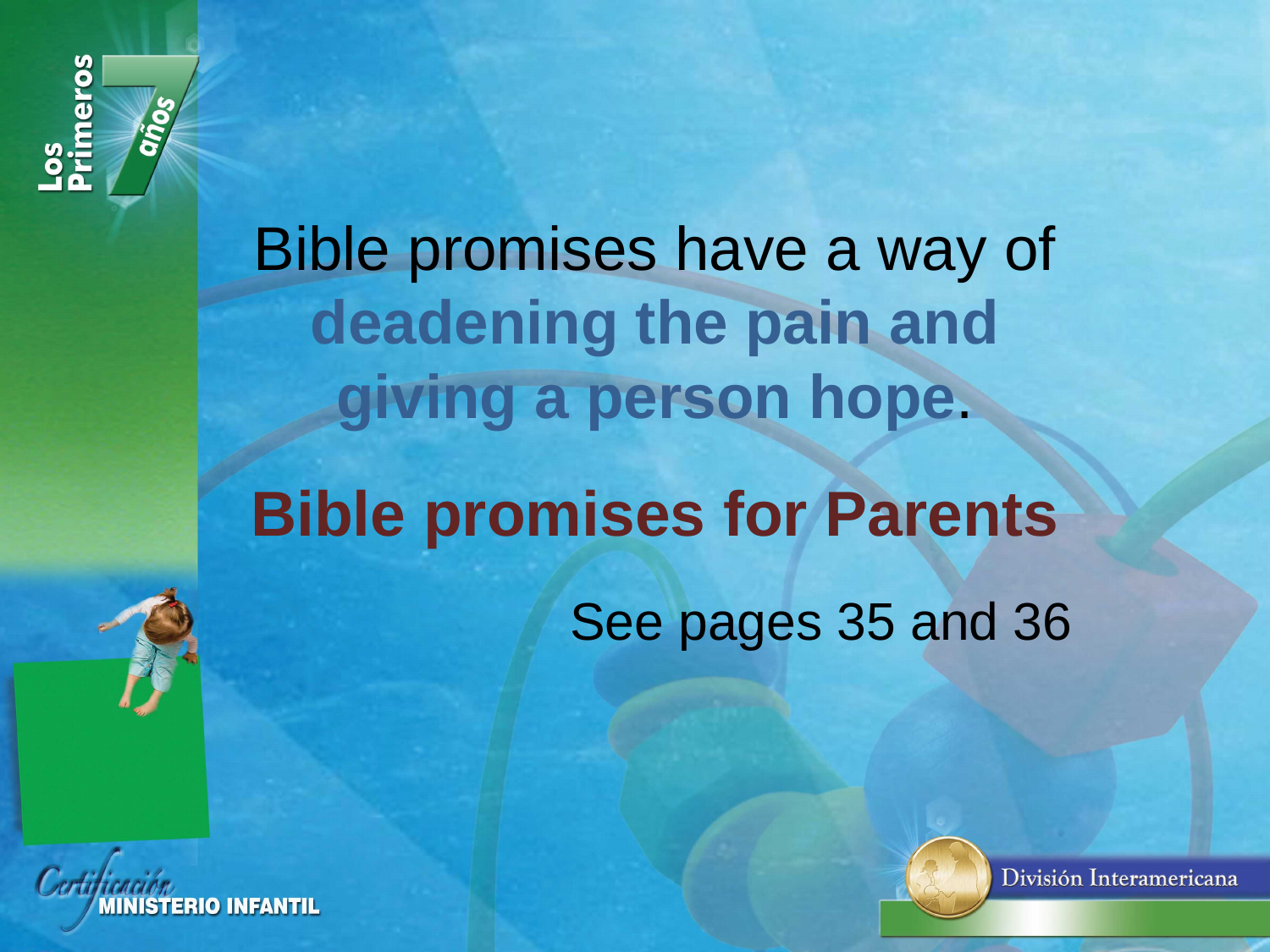

Bible promises have a way of deadening the pain and giving a person hope.

Bible promises for Parents

See pages 35 and 36